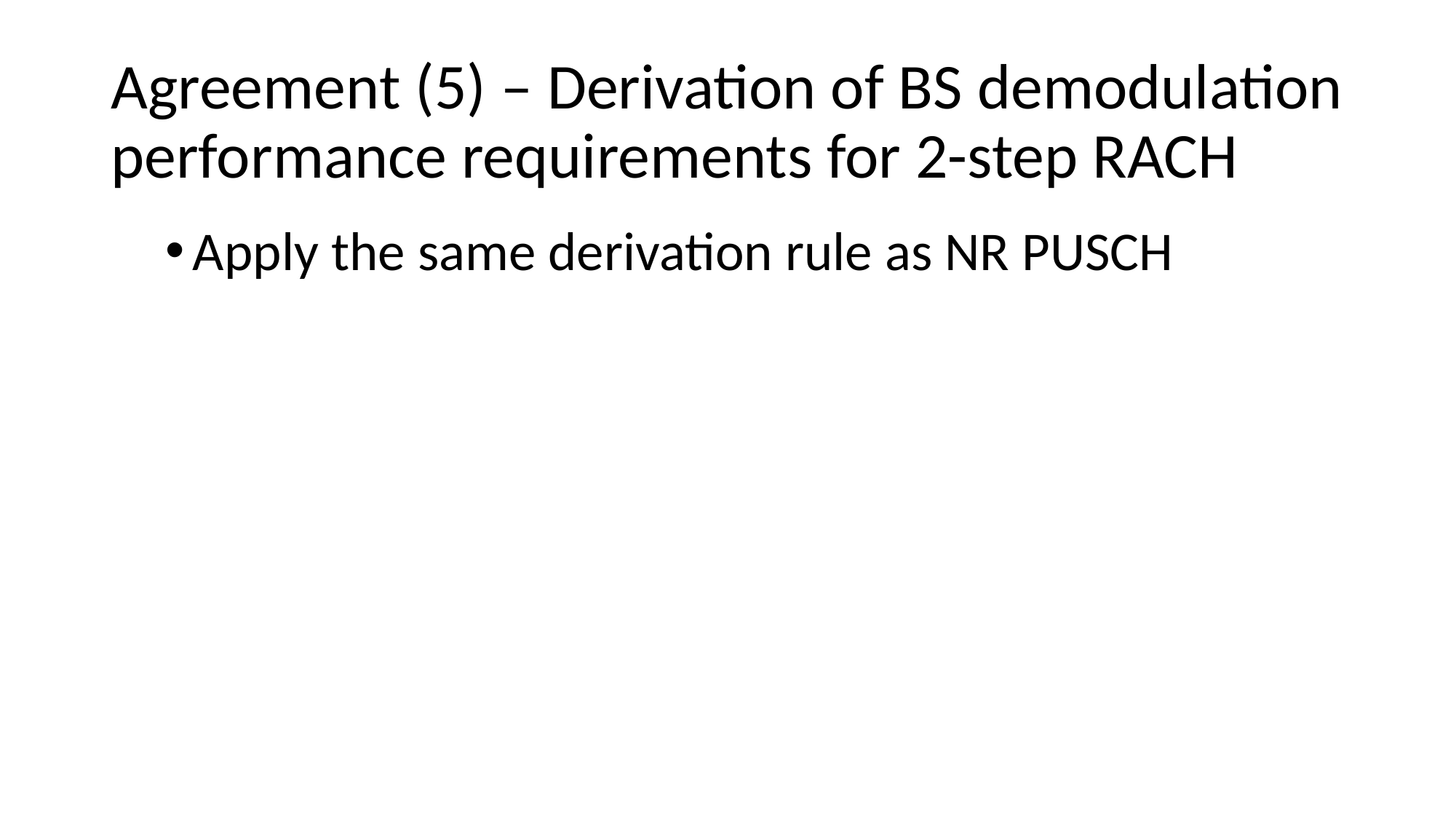

# Agreement (5) – Derivation of BS demodulation performance requirements for 2-step RACH
Apply the same derivation rule as NR PUSCH